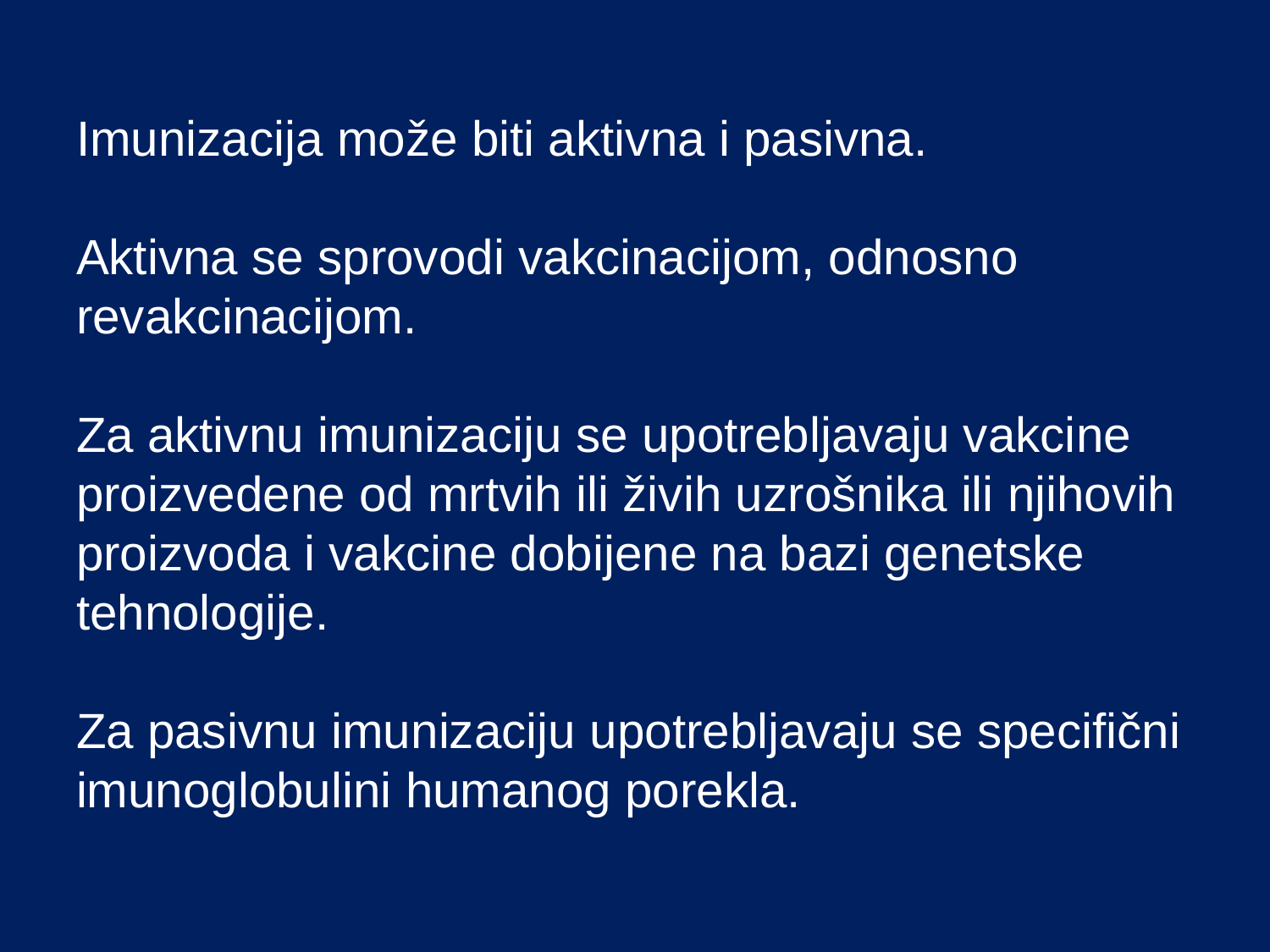

# Imunizacija može biti aktivna i pasivna. Aktivna se sprovodi vakcinacijom, odnosno revakcinacijom. Za aktivnu imunizaciju se upotrebljavaju vakcine proizvedene od mrtvih ili živih uzrošnika ili njihovih proizvoda i vakcine dobijene na bazi genetske tehnologije. Za pasivnu imunizaciju upotrebljavaju se specifični imunoglobulini humanog porekla.